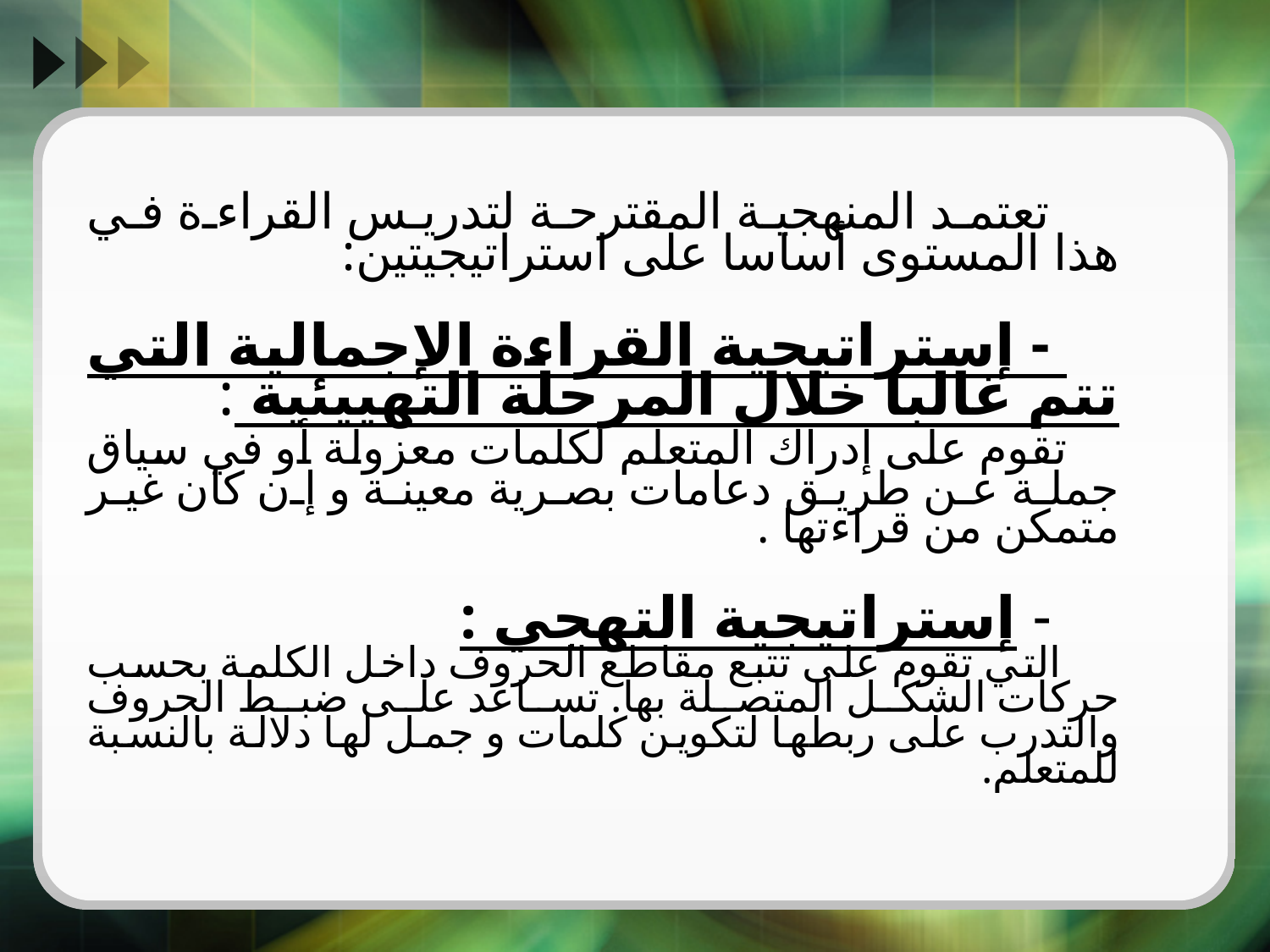

#

            تعتمد المنهجية المقترحة لتدريس القراءة في هذا المستوى أساسا على استراتيجيتين:

          - إستراتيجية القراءة الإجمالية التي تتم غالبا خلال المرحلة التهييئية :
         تقوم على إدراك المتعلم لكلمات معزولة أو في سياق جملة عن طريق دعامات بصرية معينة و إن كان غير متمكن من قراءتها .

          - إستراتيجية التهجي :
             التي تقوم على تتبع مقاطع الحروف داخل الكلمة بحسب حركات الشكل المتصلة بها. تساعد على ضبط الحروف والتدرب على ربطها لتكوين كلمات و جمل لها دلالة بالنسبة للمتعلم.